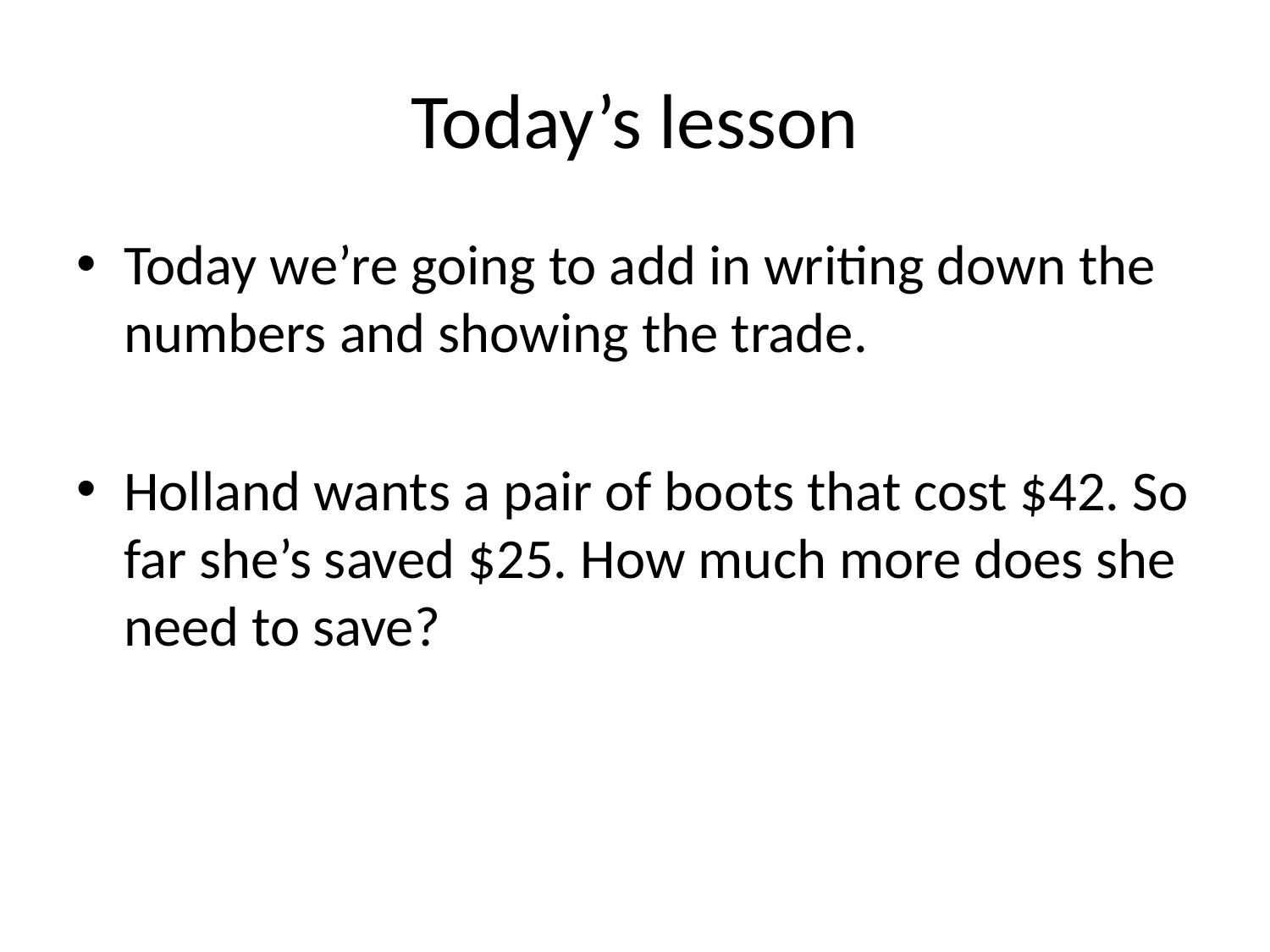

# Today’s lesson
Today we’re going to add in writing down the numbers and showing the trade.

Holland wants a pair of boots that cost $42. So far she’s saved $25. How much more does she need to save?